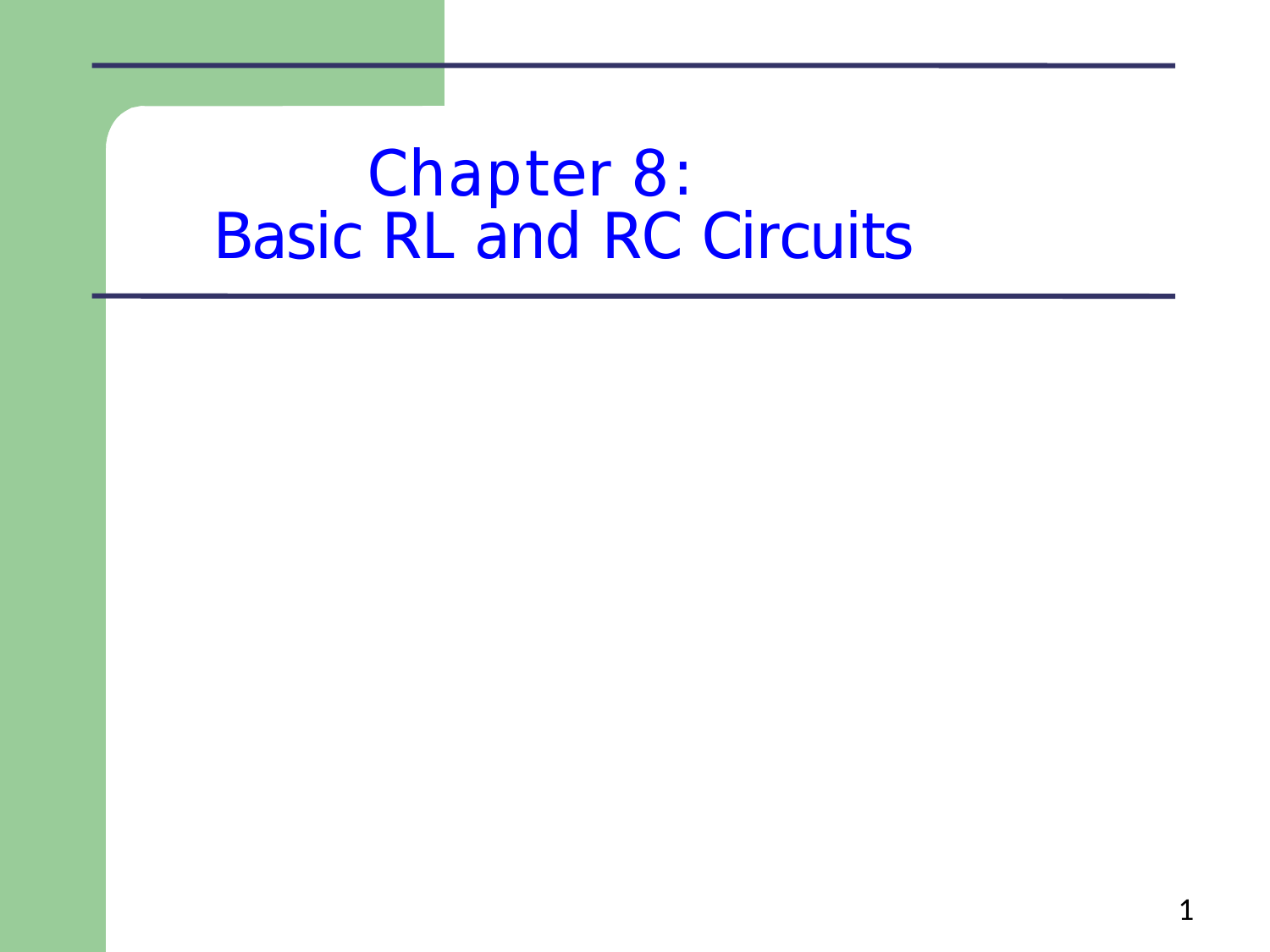

Chapter 8:
Basic RL and RC Circuits

1